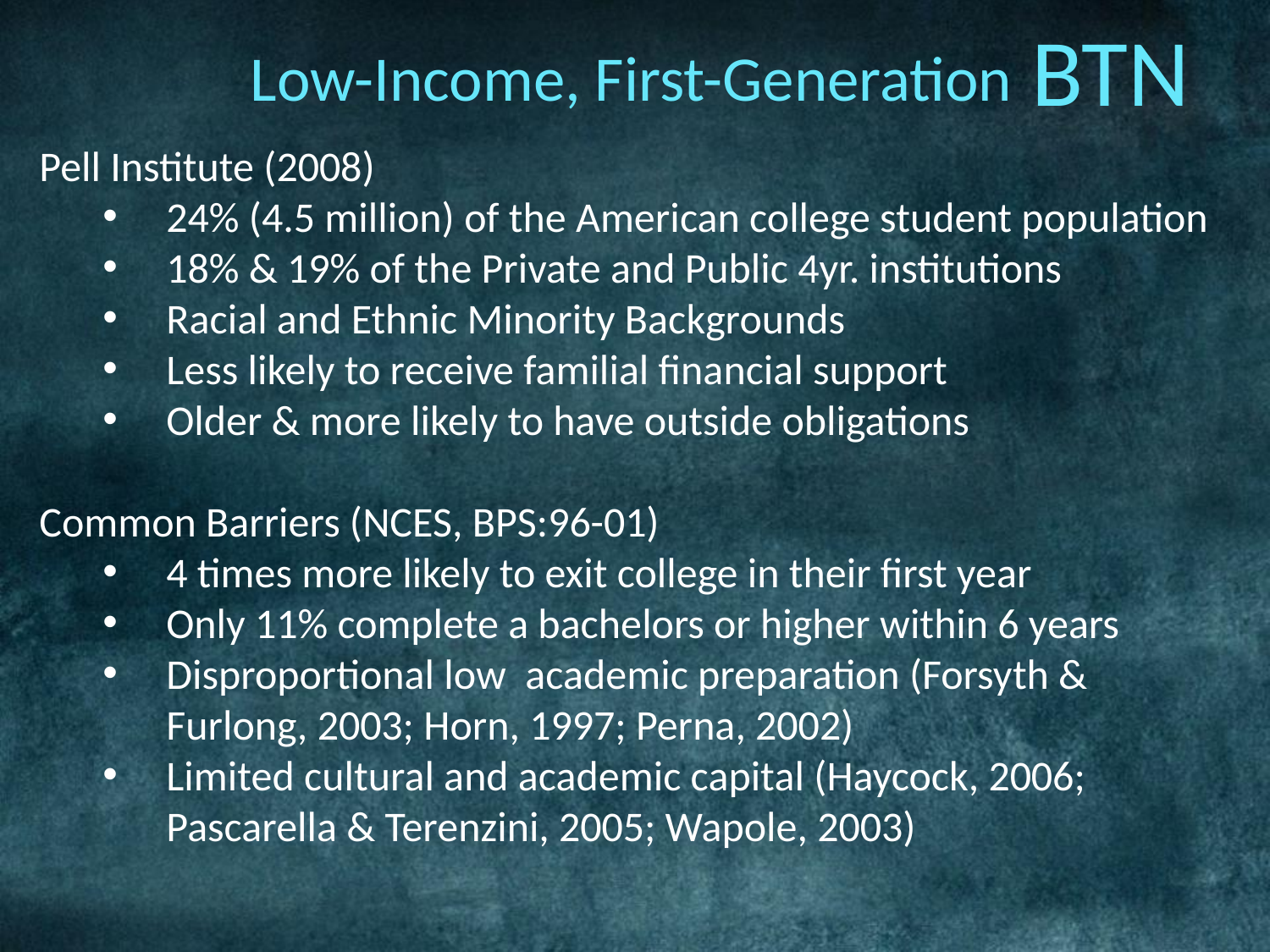

BTN
         Low-Income, First-Generation
Pell Institute (2008)
24% (4.5 million) of the American college student population
18% & 19% of the Private and Public 4yr. institutions
Racial and Ethnic Minority Backgrounds
Less likely to receive familial financial support
Older & more likely to have outside obligations

Common Barriers (NCES, BPS:96-01)
4 times more likely to exit college in their first year
Only 11% complete a bachelors or higher within 6 years
Disproportional low  academic preparation (Forsyth & Furlong, 2003; Horn, 1997; Perna, 2002)
Limited cultural and academic capital (Haycock, 2006; Pascarella & Terenzini, 2005; Wapole, 2003)